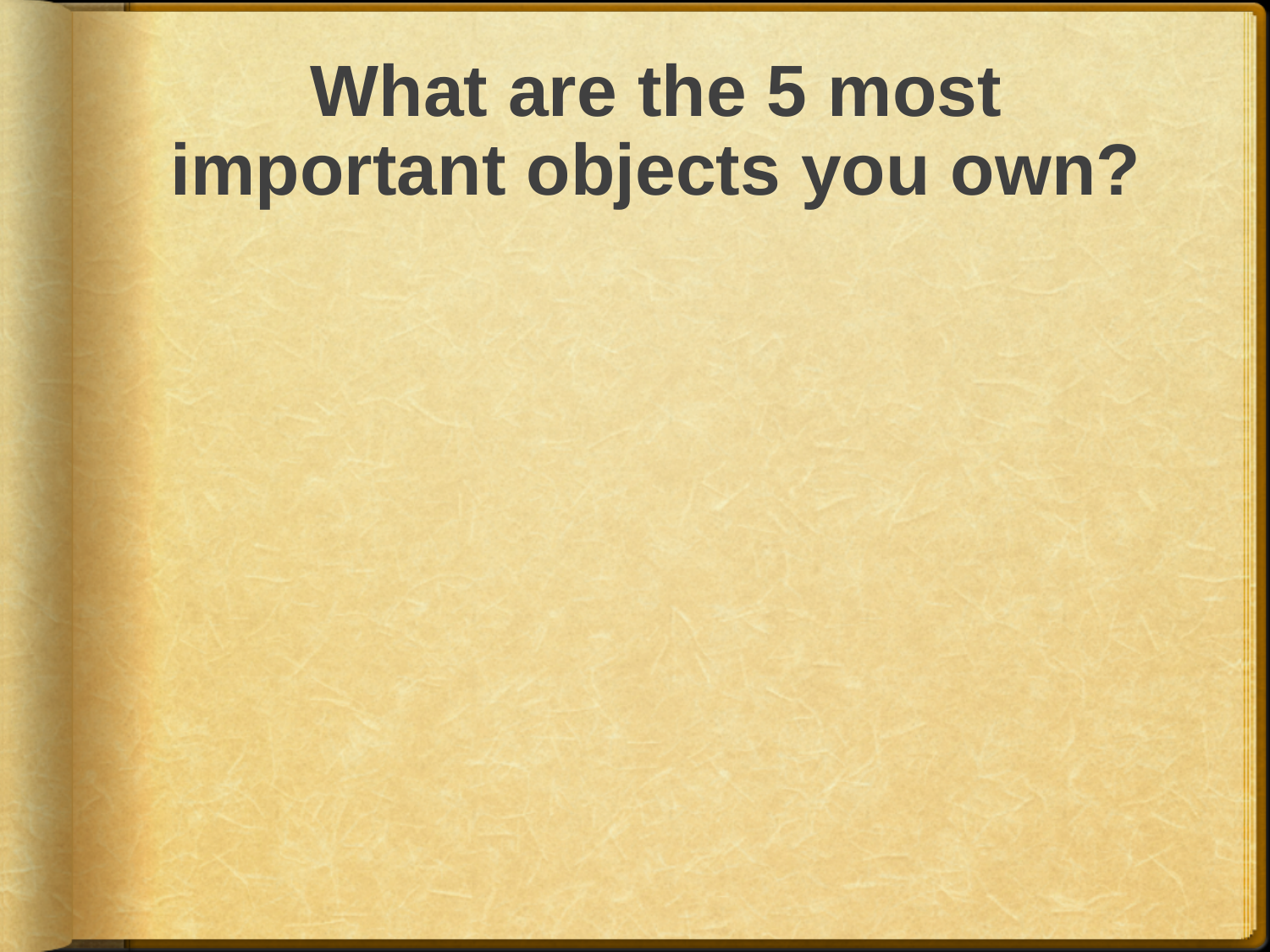

# What are the 5 most important objects you own?